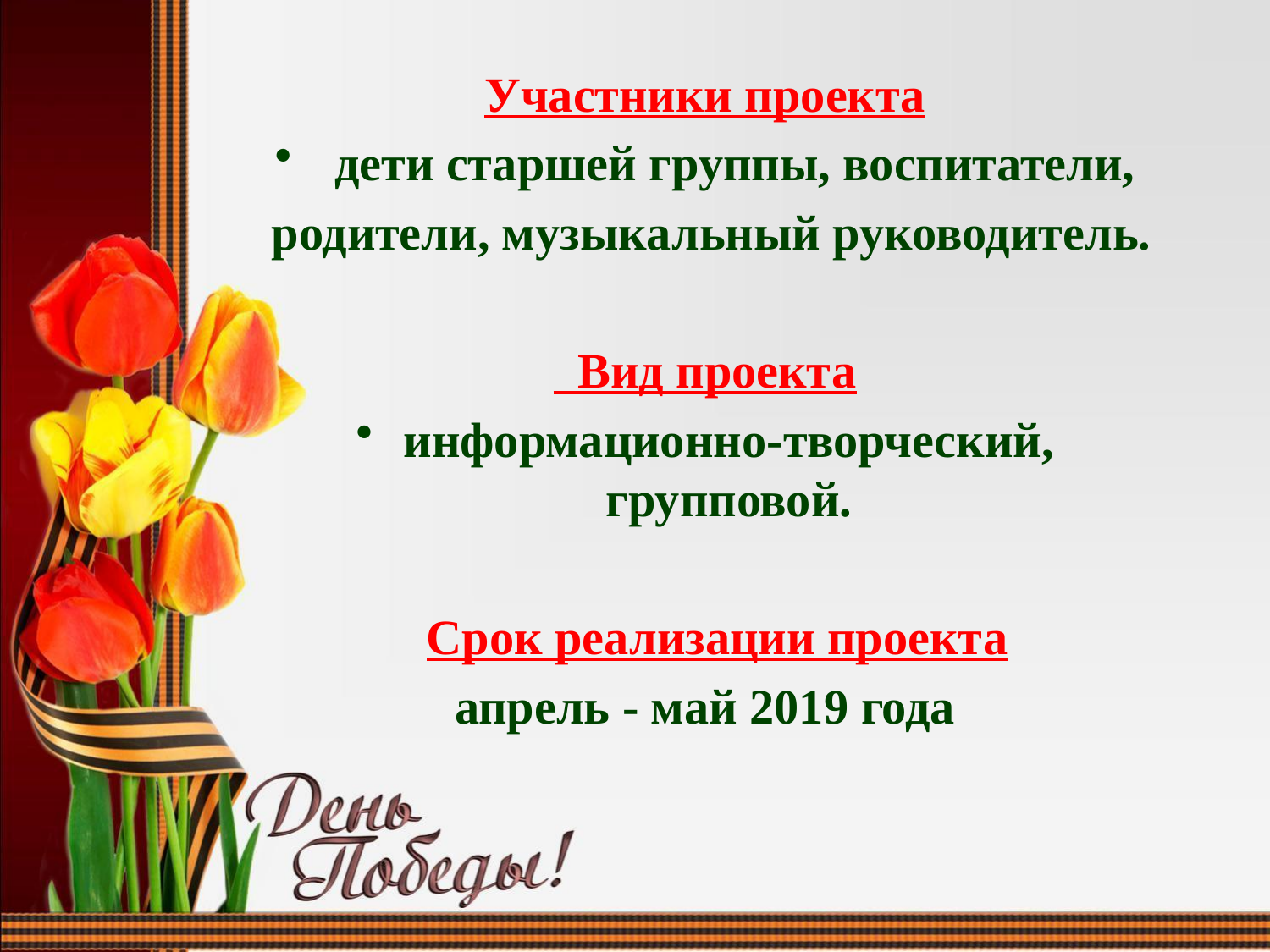

Участники проекта
 дети старшей группы, воспитатели,
 родители, музыкальный руководитель.

  Вид проекта
информационно-творческий, групповой.

  Срок реализации проекта
апрель - май 2019 года